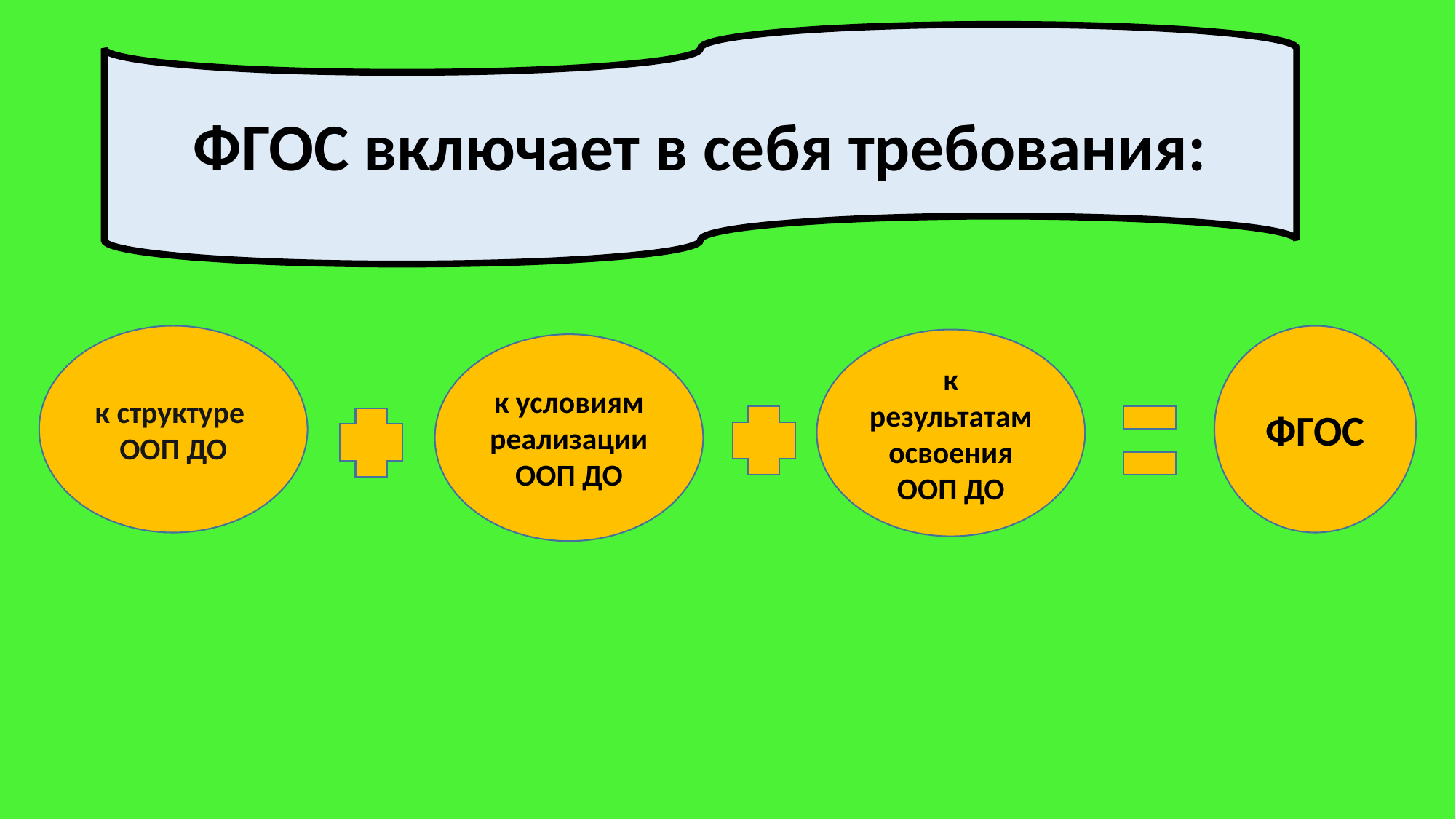

ФГОС включает в себя требования:
к структуре
ООП ДО
ФГОС
к результатам освоения ООП ДО
к условиям реализации ООП ДО